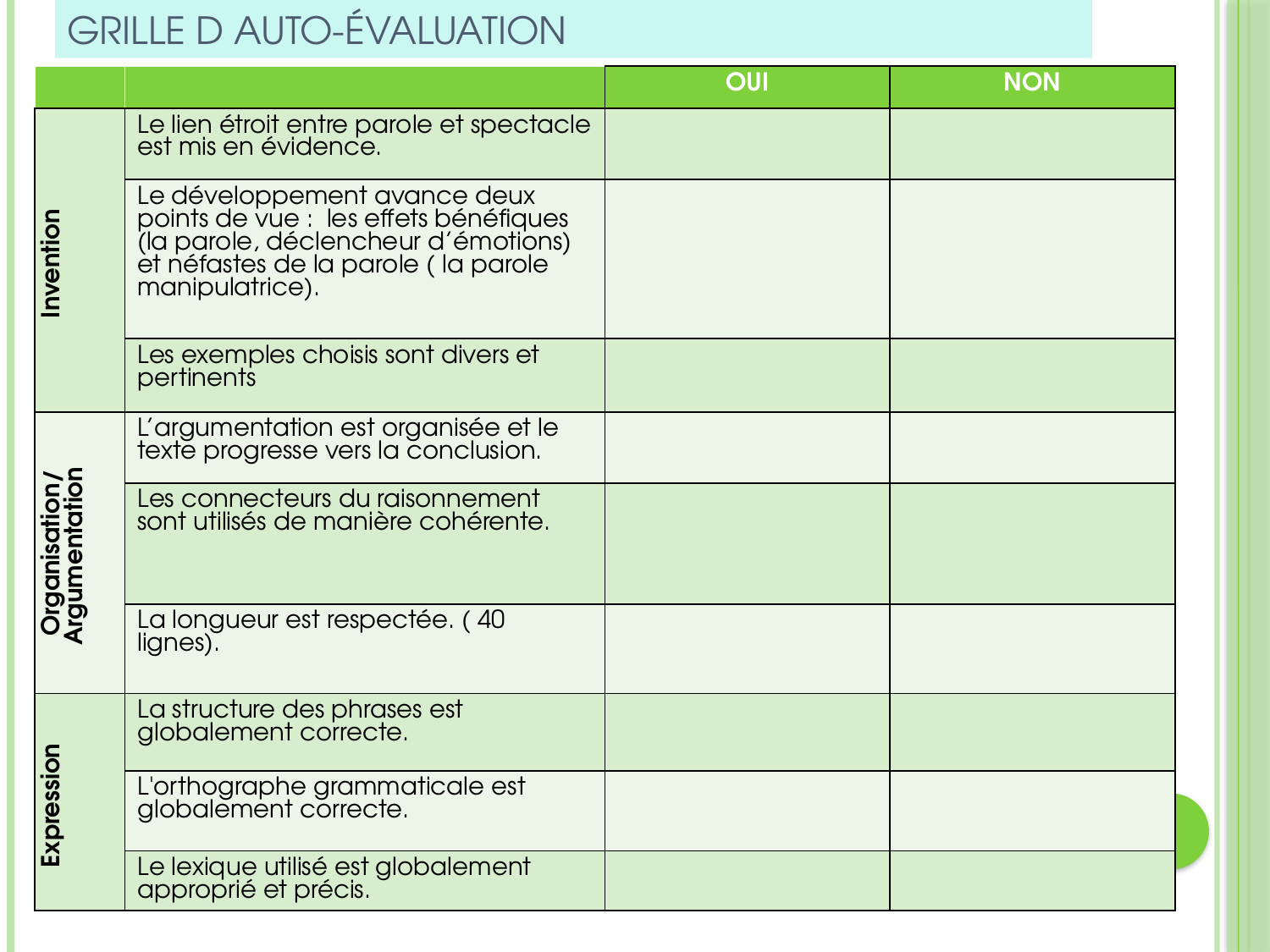

# Grille d auto-évaluation
|  |  | OUI | NON |
| --- | --- | --- | --- |
| Invention | Le lien étroit entre parole et spectacle est mis en évidence. |  |  |
|  | Le développement avance deux points de vue : les effets bénéfiques (la parole, déclencheur d’émotions) et néfastes de la parole ( la parole manipulatrice). |  |  |
|  | Les exemples choisis sont divers et pertinents |  |  |
| Organisation/ Argumentation | L’argumentation est organisée et le texte progresse vers la conclusion. |  |  |
|  | Les connecteurs du raisonnement sont utilisés de manière cohérente. |  |  |
|  | La longueur est respectée. ( 40 lignes). |  |  |
| Expression | La structure des phrases est globalement correcte. |  |  |
|  | L'orthographe grammaticale est globalement correcte. |  |  |
|  | Le lexique utilisé est globalement approprié et précis. |  |  |